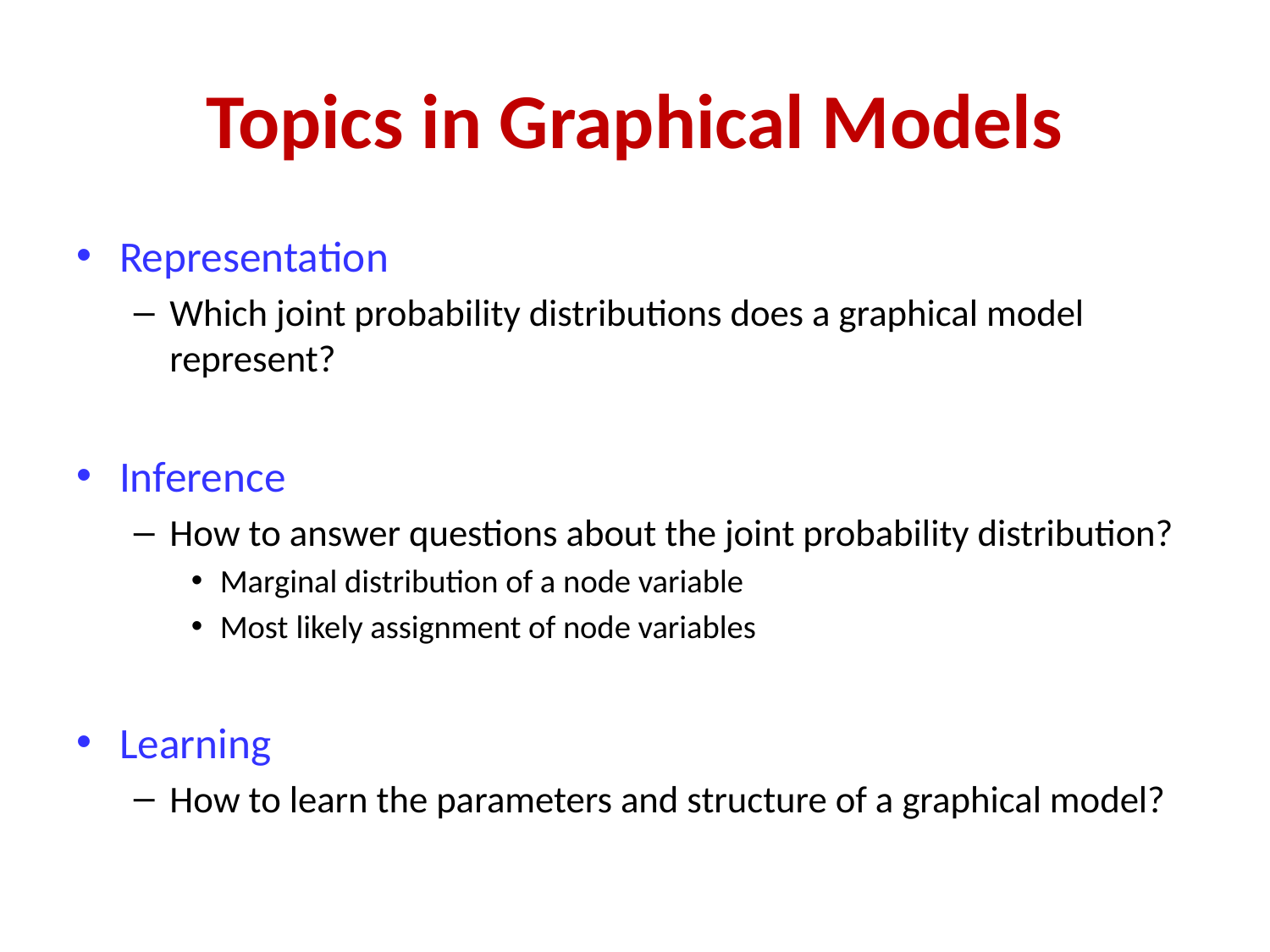

# Topics in Graphical Models
Representation
Which joint probability distributions does a graphical model represent?

Inference
How to answer questions about the joint probability distribution?
Marginal distribution of a node variable
Most likely assignment of node variables

Learning
How to learn the parameters and structure of a graphical model?